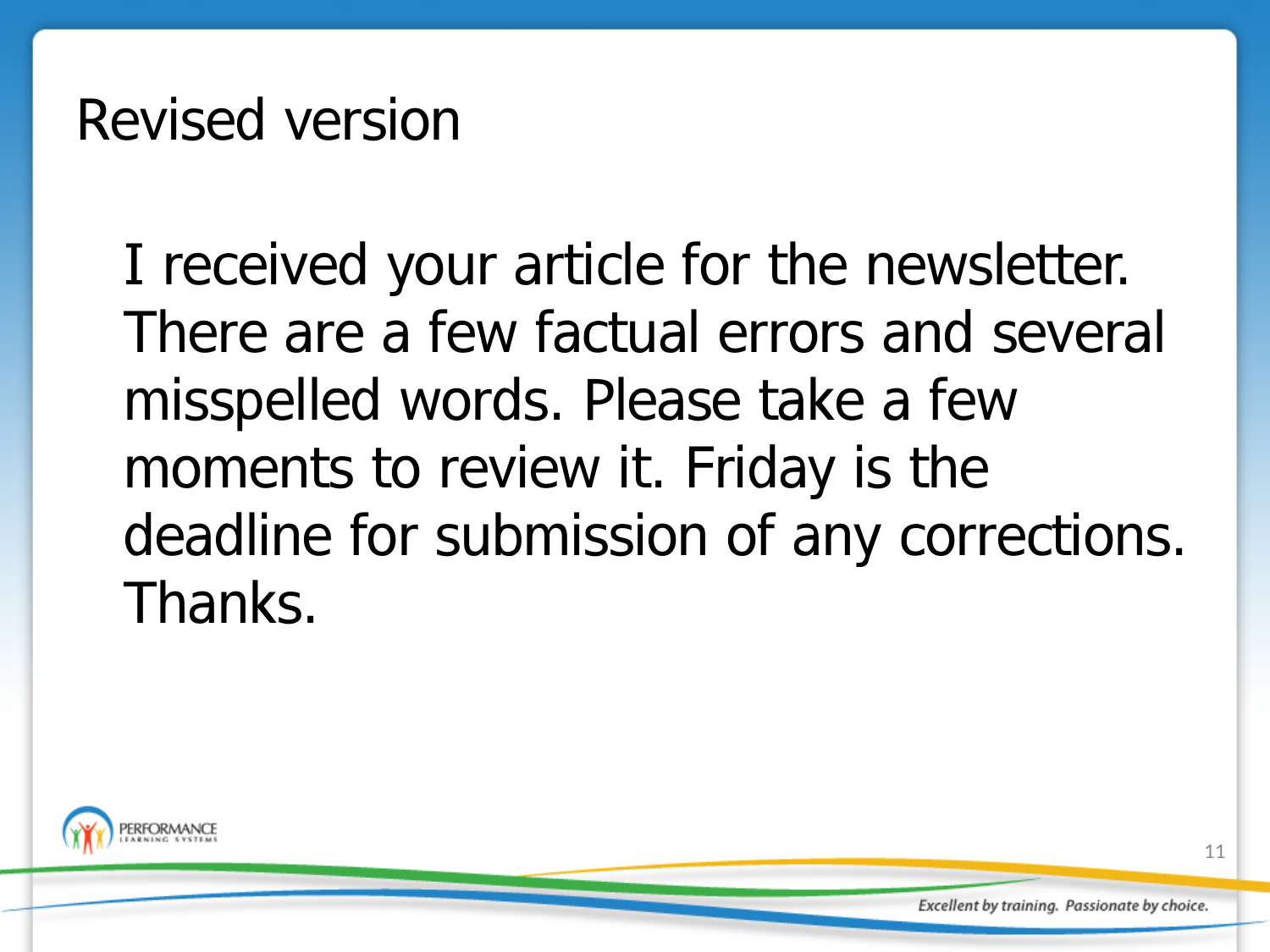

# Revised version
I received your article for the newsletter. There are a few factual errors and several misspelled words. Please take a few moments to review it. Friday is the deadline for submission of any corrections. Thanks.

11